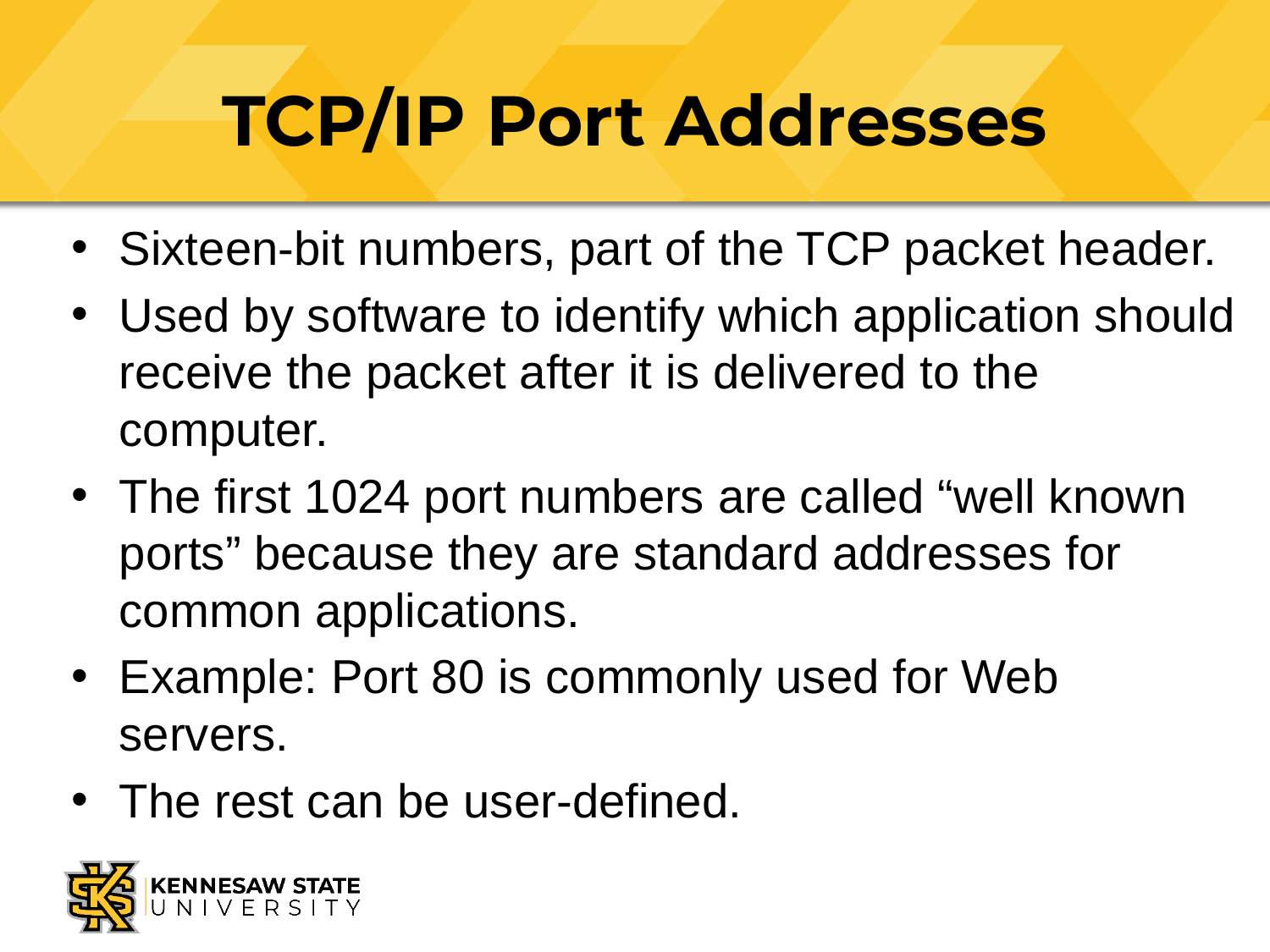

# TCP/IP Port Addresses
Sixteen-bit numbers, part of the TCP packet header.
Used by software to identify which application should receive the packet after it is delivered to the computer.
The first 1024 port numbers are called “well known ports” because they are standard addresses for common applications.
Example: Port 80 is commonly used for Web servers.
The rest can be user-defined.